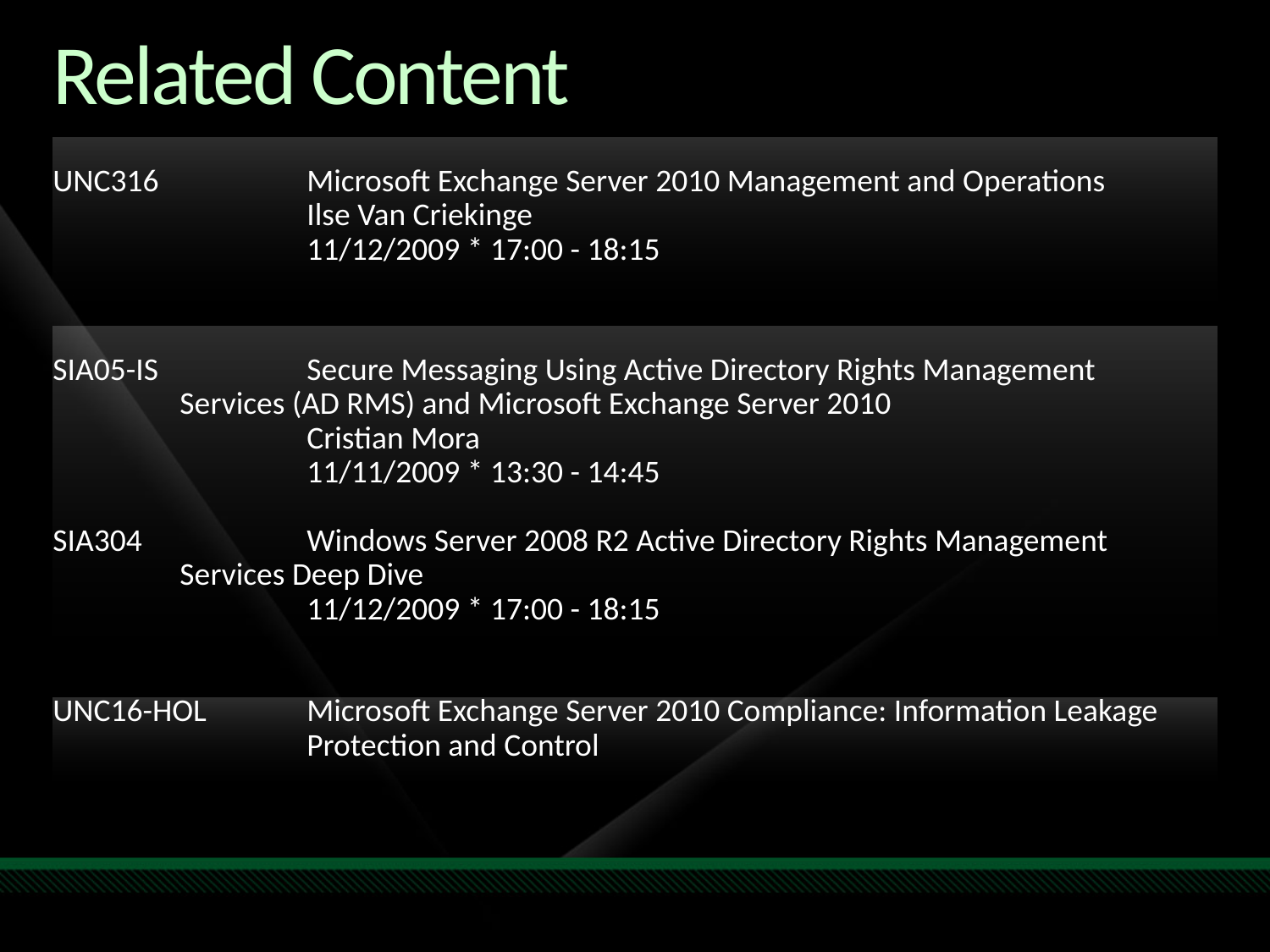

Required Slide
Speakers,
please list the Breakout Sessions,
TLC Interactive Theaters and Labs
that are related to your session.
# Related Content
UNC316		Microsoft Exchange Server 2010 Management and Operations
		Ilse Van Criekinge
		11/12/2009 * 17:00 - 18:15

SIA05-IS		Secure Messaging Using Active Directory Rights Management 		Services (AD RMS) and Microsoft Exchange Server 2010
		Cristian Mora
		11/11/2009 * 13:30 - 14:45

SIA304 		Windows Server 2008 R2 Active Directory Rights Management 		Services Deep Dive
		11/12/2009 * 17:00 - 18:15

UNC16-HOL	Microsoft Exchange Server 2010 Compliance: Information Leakage 			Protection and Control